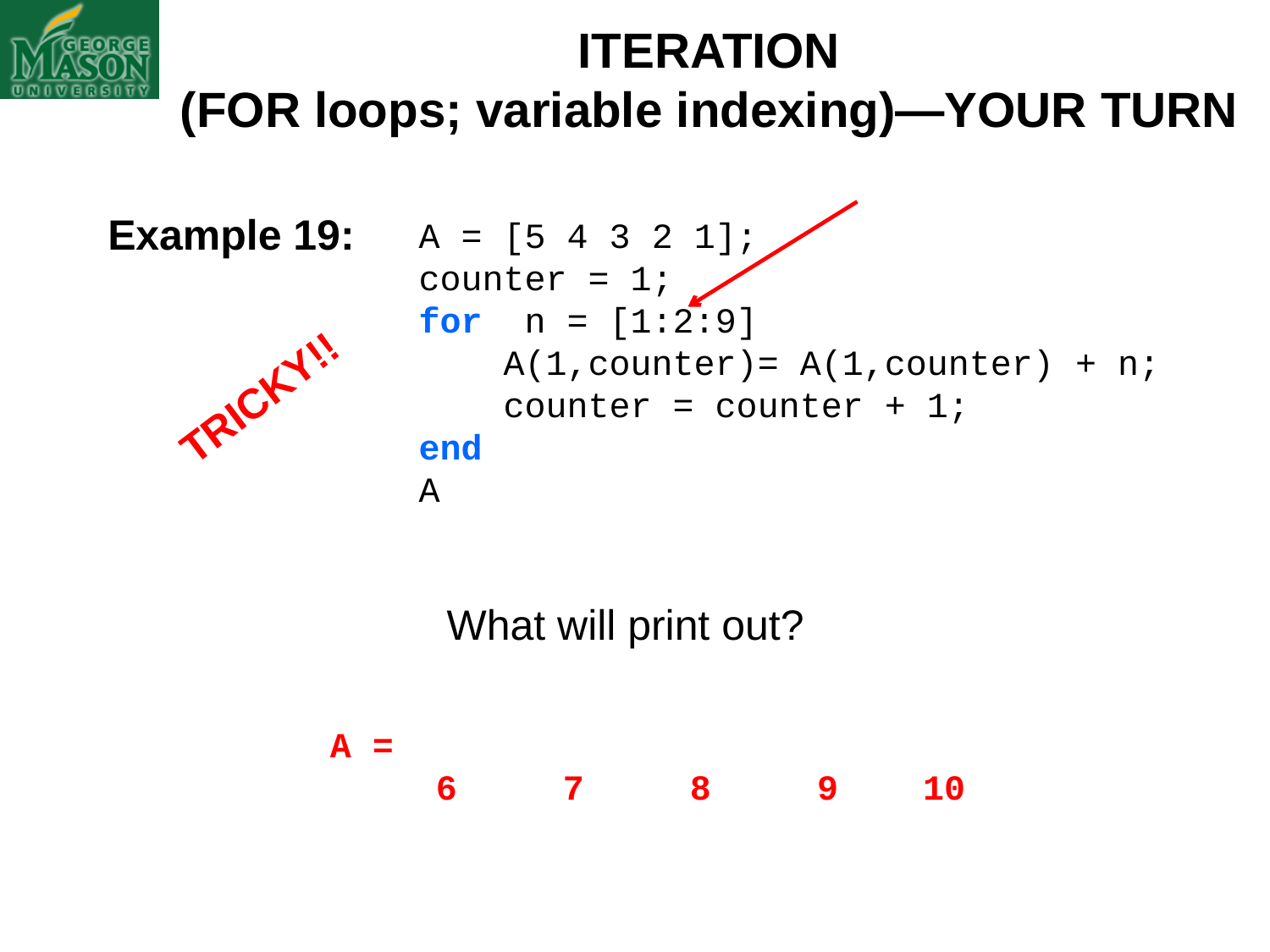

ITERATION
(FOR loops; variable indexing)—YOUR TURN
Example 19:
A = [5 4 3 2 1];
counter = 1;
for  n = [1:2:9]
    A(1,counter)= A(1,counter) + n;
    counter = counter + 1;
end
A
TRICKY!!
What will print out?
A =
     6     7     8     9    10